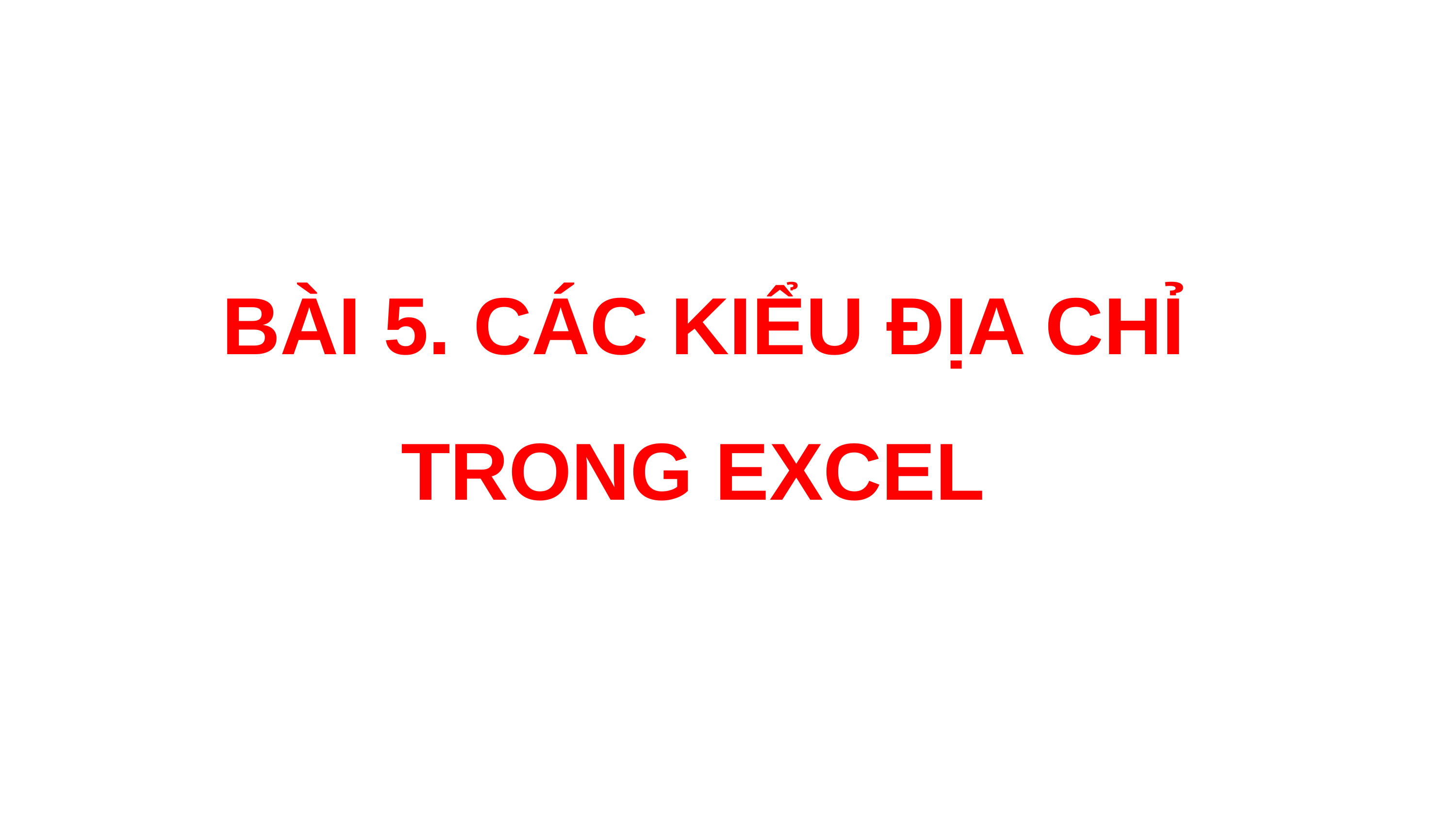

BÀI 5. CÁC KIỂU ĐỊA CHỈ TRONG EXCEL